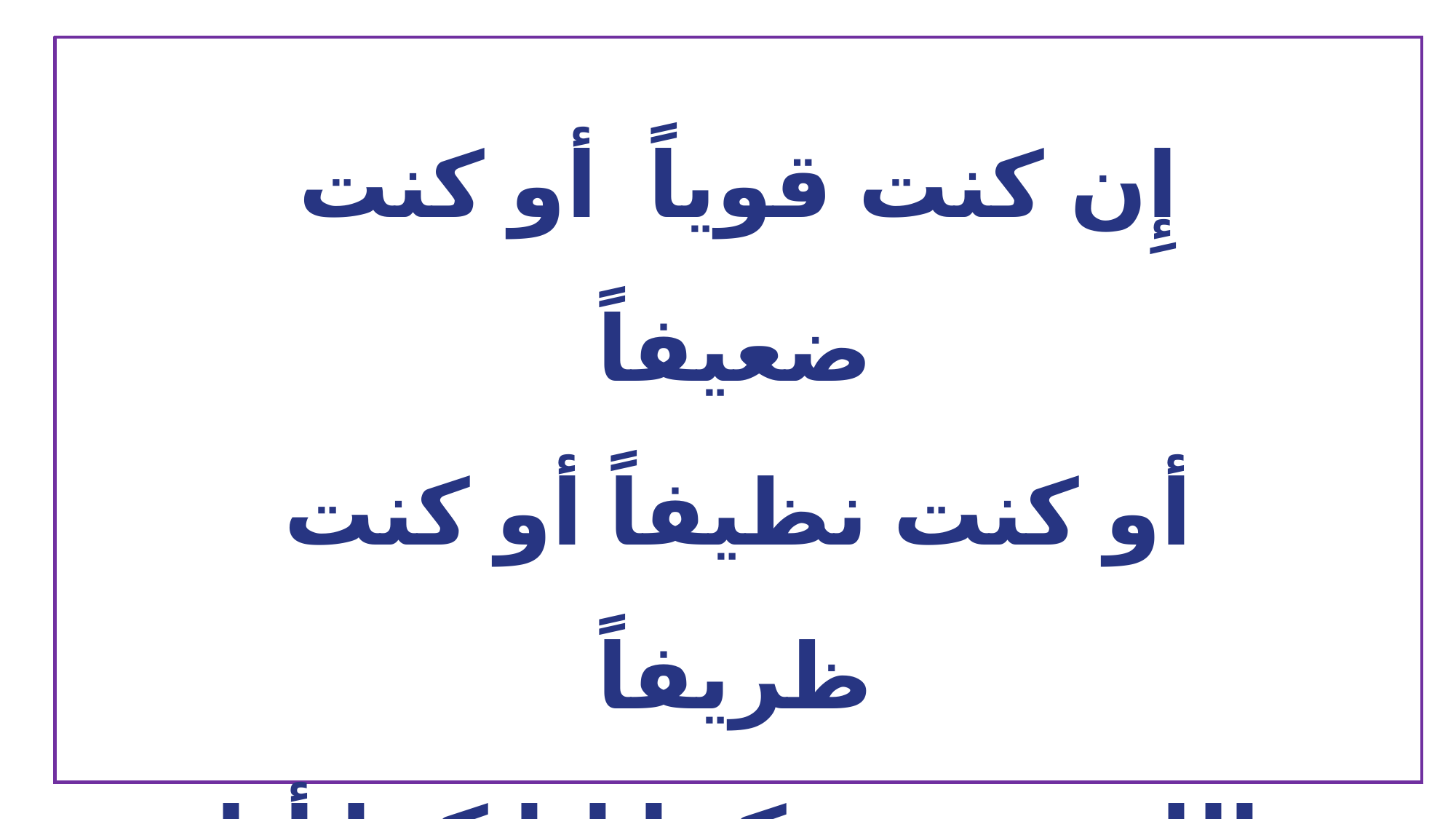

إِن كنت قوياً  أو كنت ضعيفاً
أو كنت نظيفاً أو كنت ظريفاً
الله يحبني كما انا كما أنا
(فالله قد خلقني على صورته و مثاله)٢